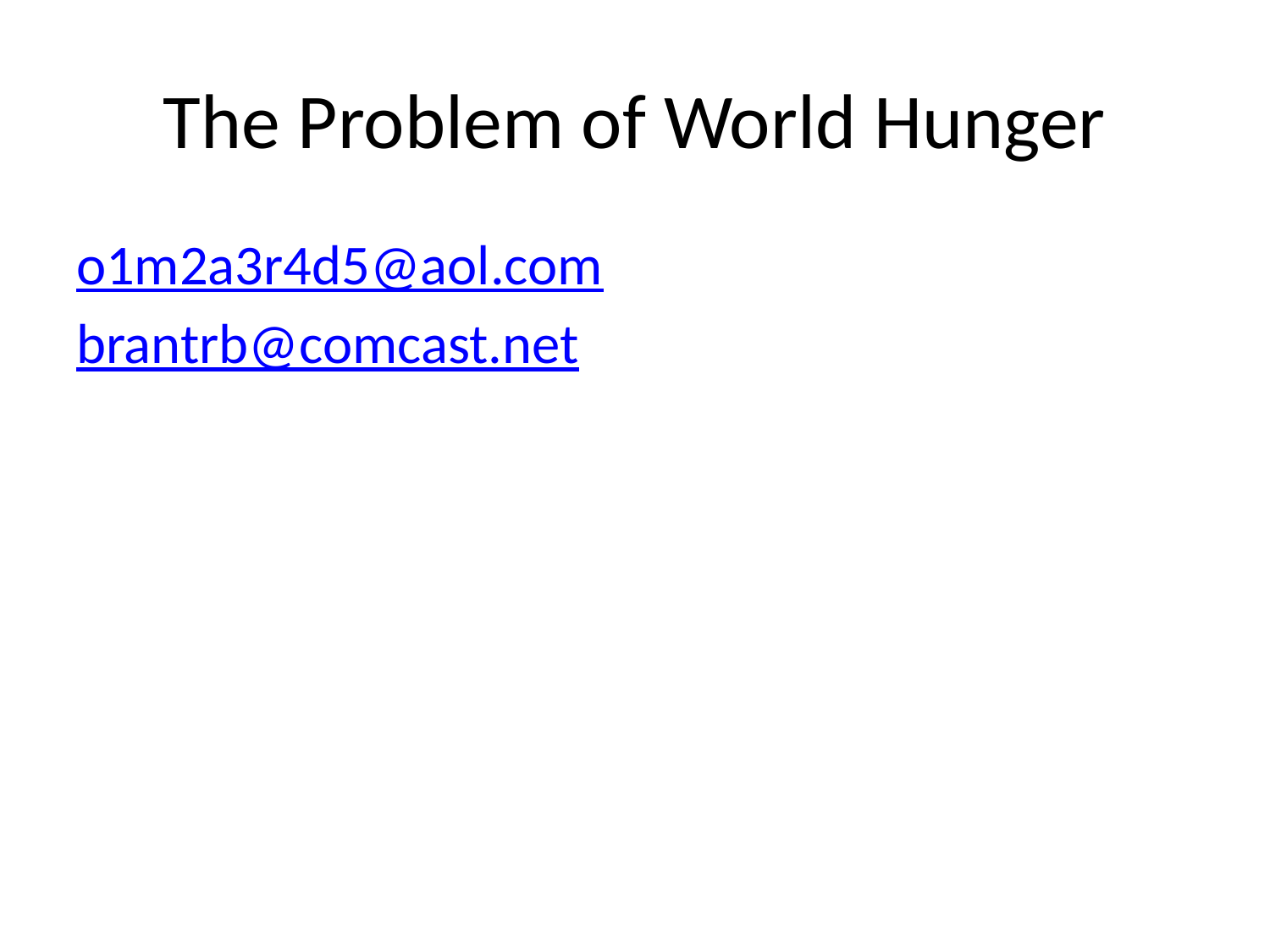

# The Problem of World Hunger
o1m2a3r4d5@aol.com
brantrb@comcast.net